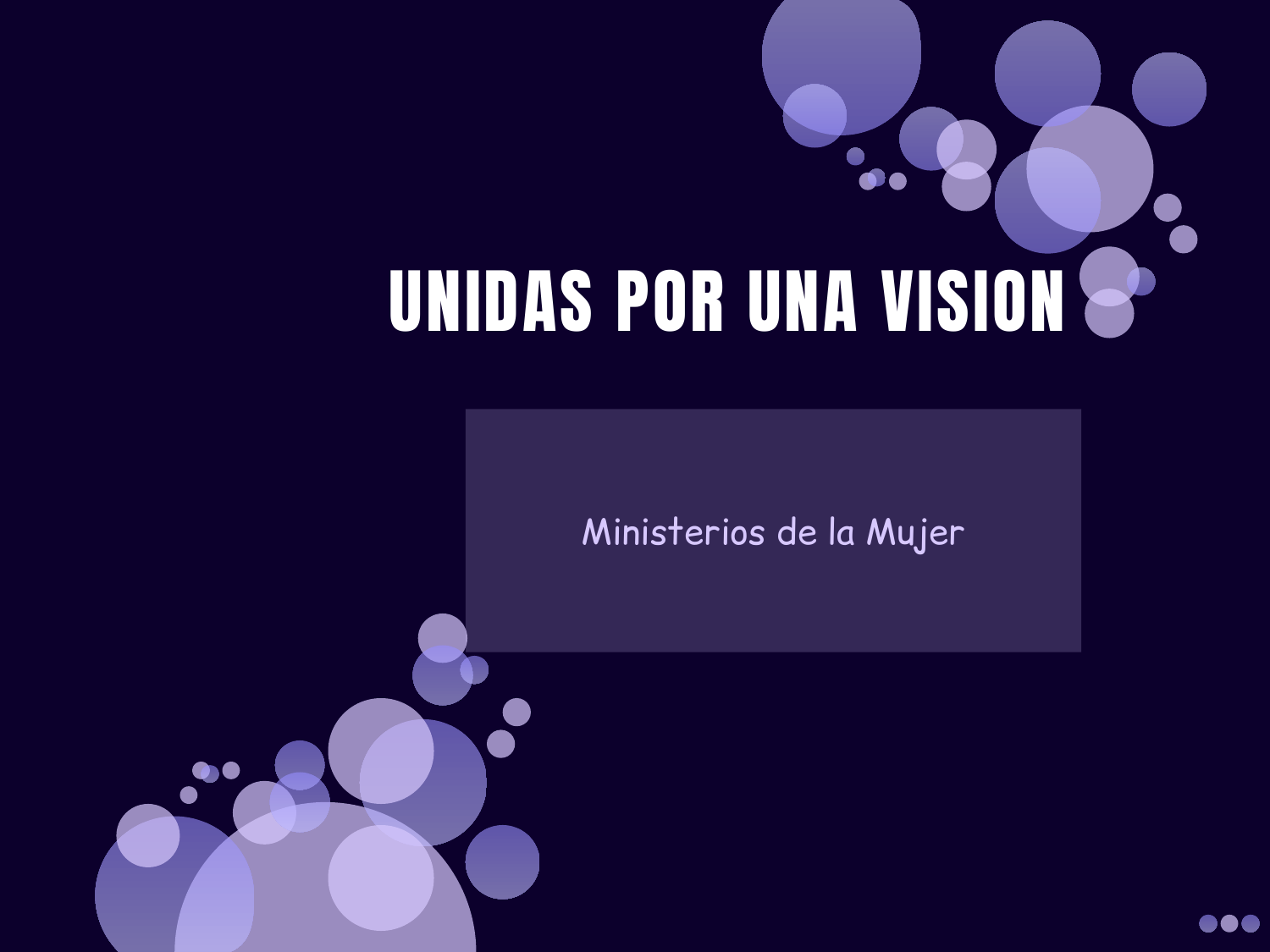

# UNIDAS POR UNA VISION
Ministerios de la Mujer